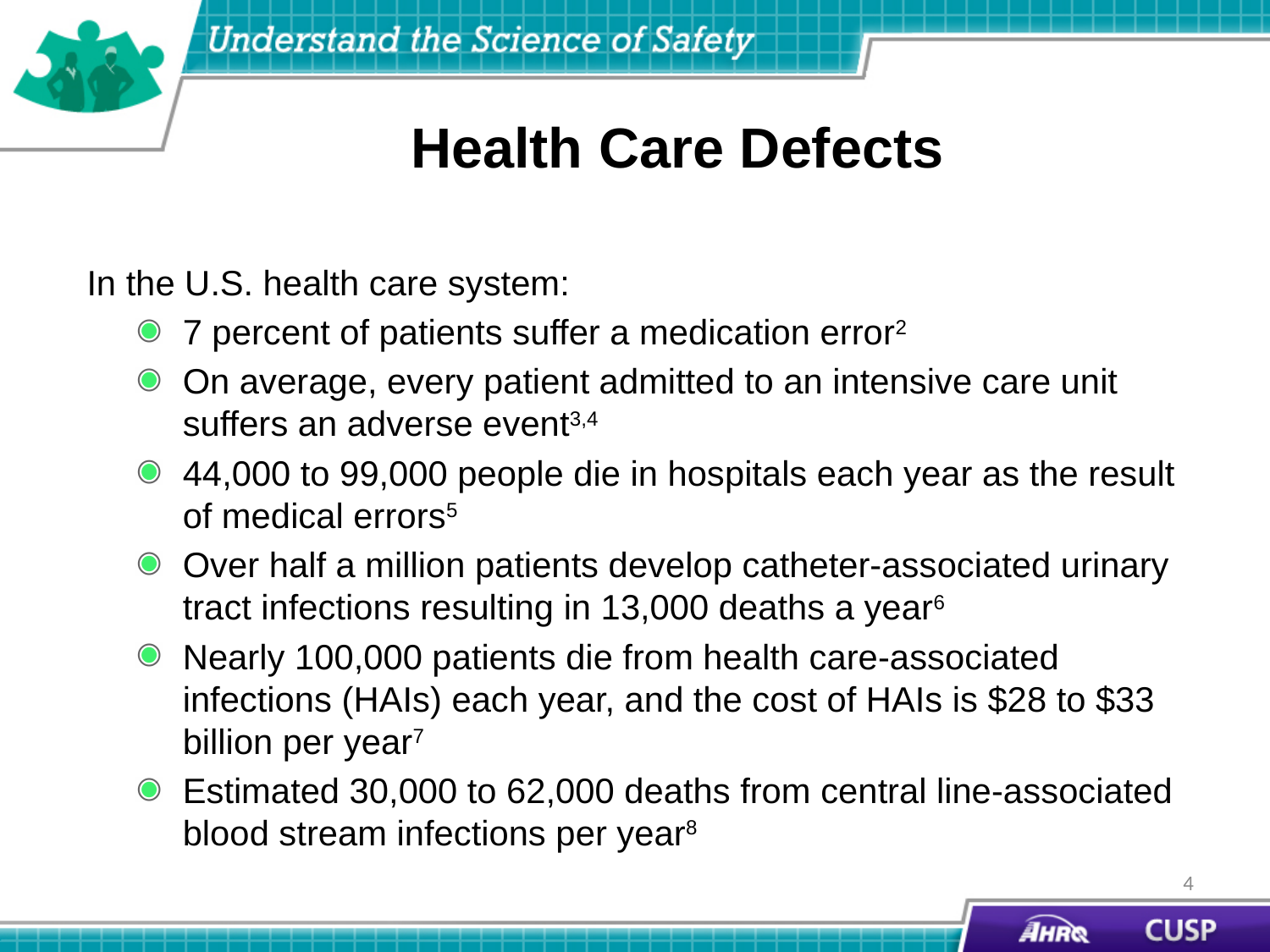

# Health Care Defects
In the U.S. health care system:
7 percent of patients suffer a medication error2
On average, every patient admitted to an intensive care unit suffers an adverse event3,4
44,000 to 99,000 people die in hospitals each year as the result of medical errors5
Over half a million patients develop catheter-associated urinary tract infections resulting in 13,000 deaths a year6
Nearly 100,000 patients die from health care-associated infections (HAIs) each year, and the cost of HAIs is $28 to $33 billion per year7
Estimated 30,000 to 62,000 deaths from central line-associated blood stream infections per year8
4